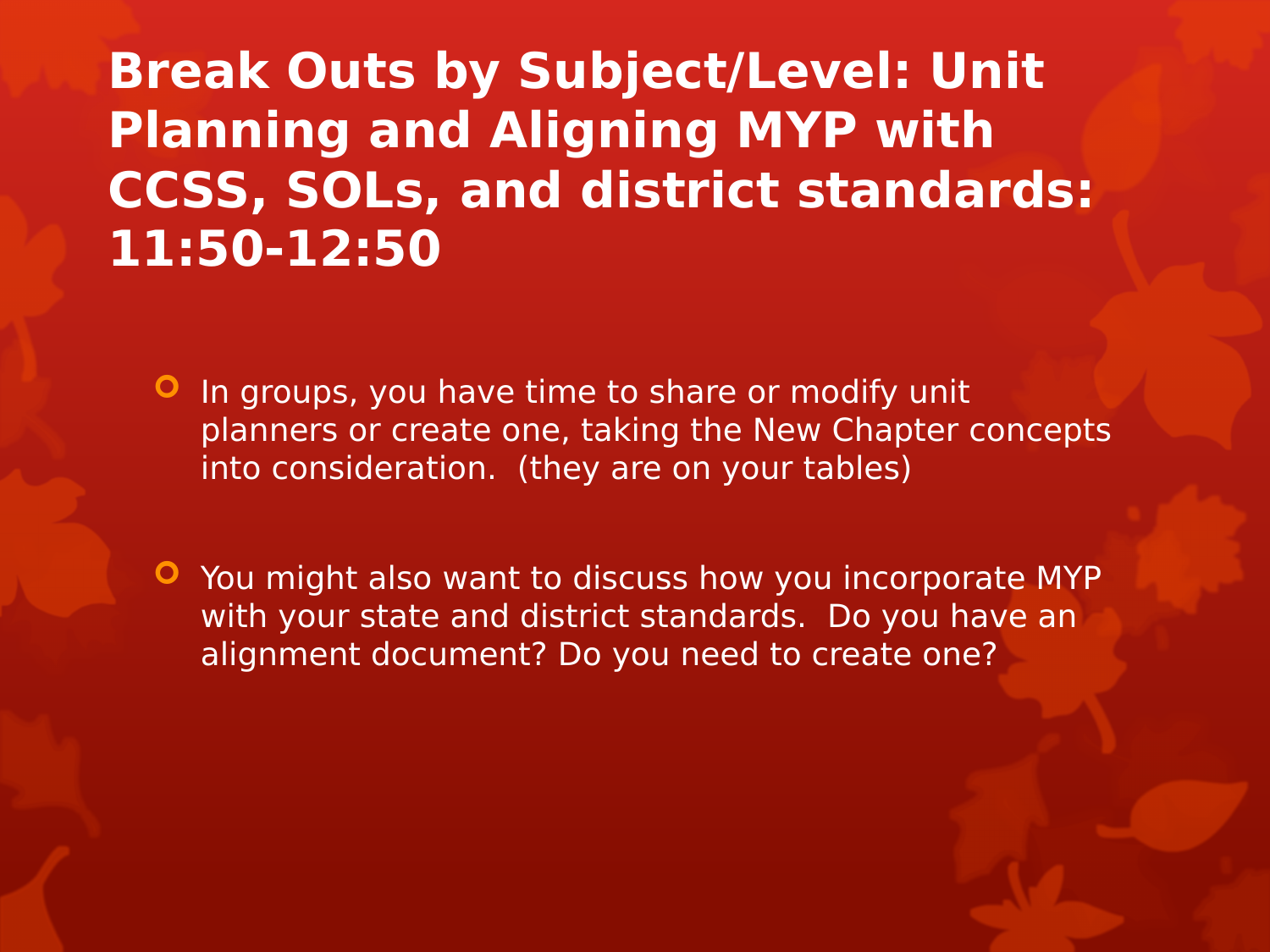

# Break Outs by Subject/Level: Unit Planning and Aligning MYP with CCSS, SOLs, and district standards: 11:50-12:50
In groups, you have time to share or modify unit planners or create one, taking the New Chapter concepts into consideration.  (they are on your tables)

You might also want to discuss how you incorporate MYP with your state and district standards.  Do you have an alignment document? Do you need to create one?